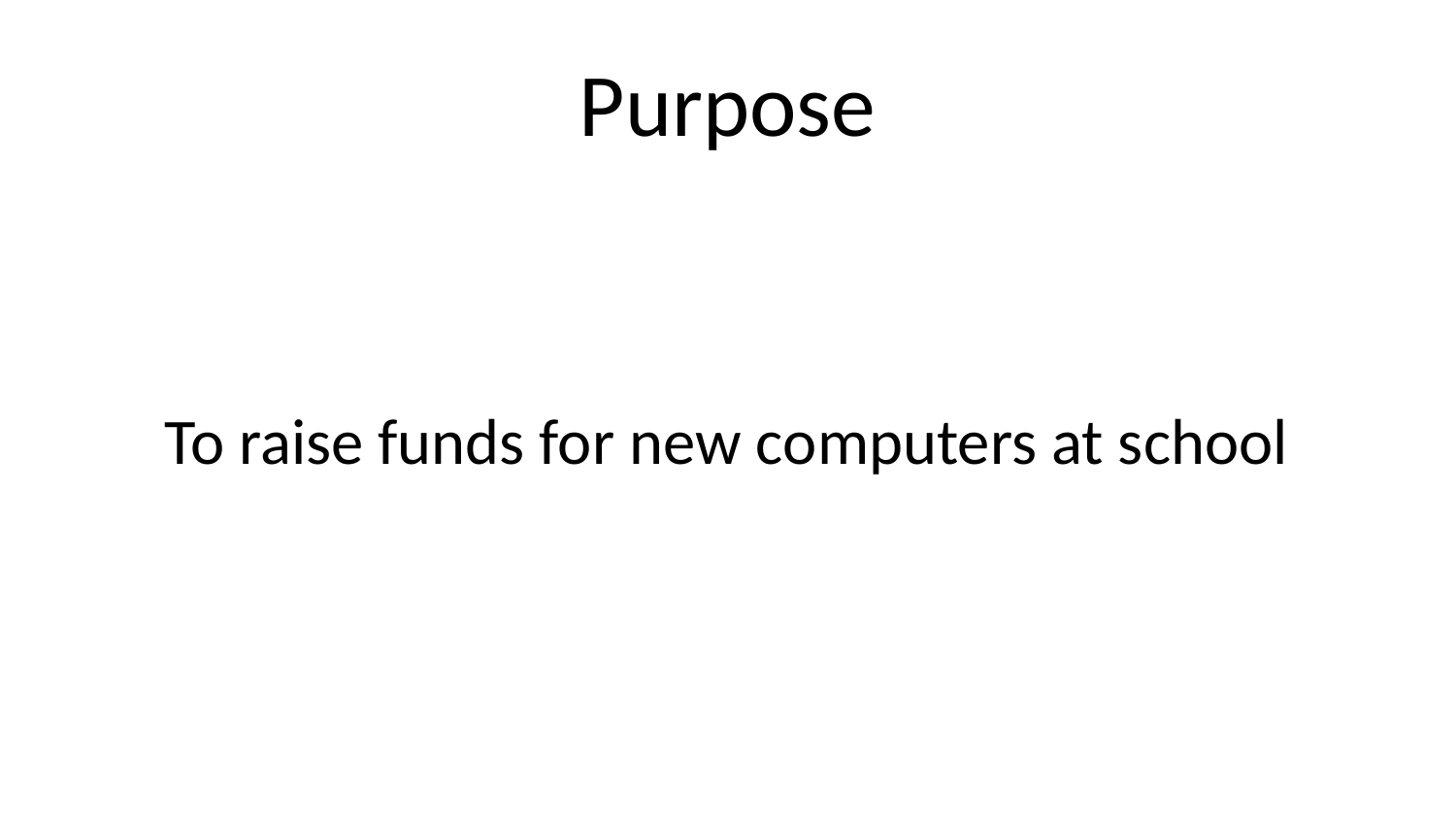

# Purpose
To raise funds for new computers at school